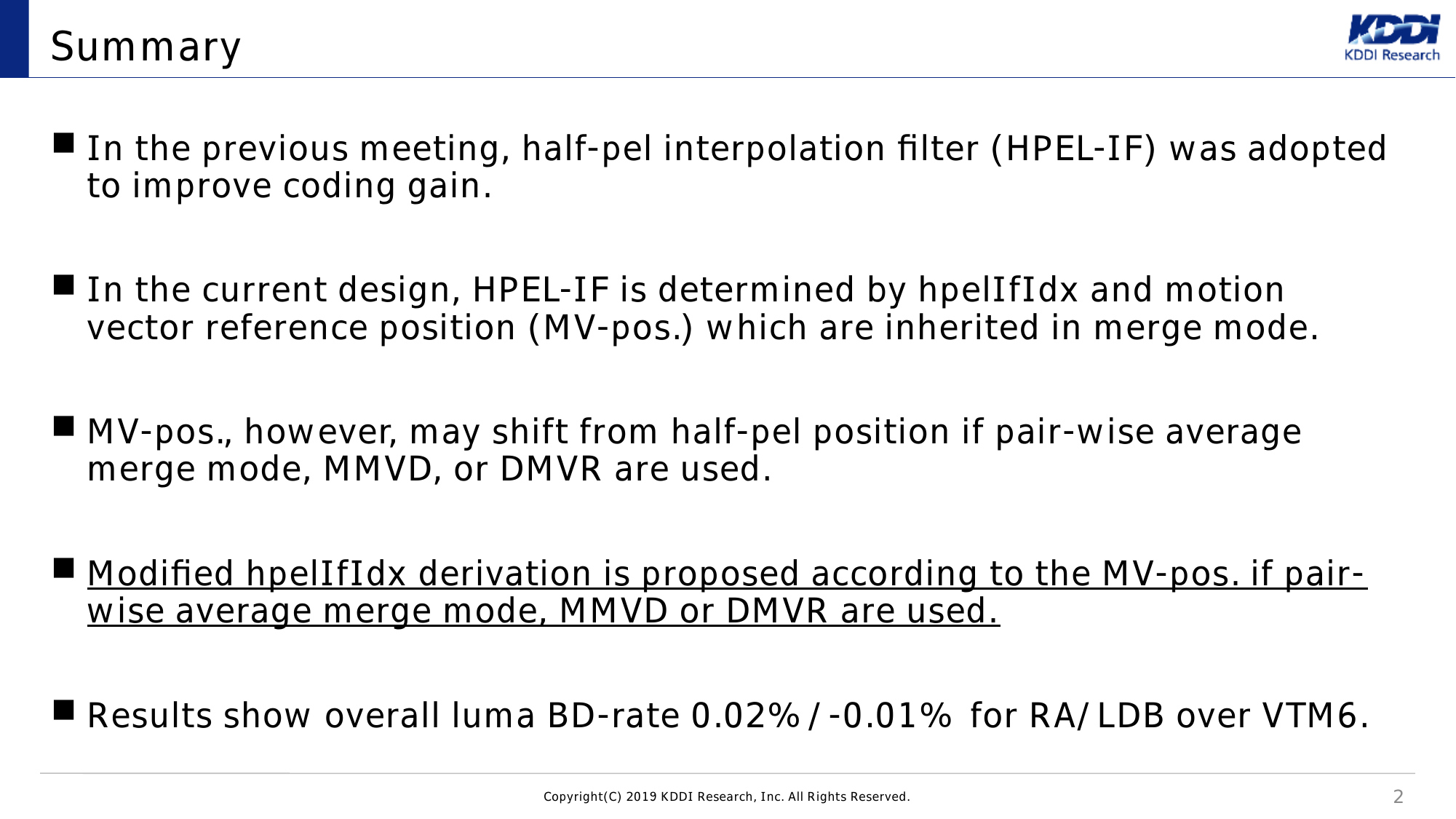

# Summary
In the previous meeting, half-pel interpolation filter (HPEL-IF) was adopted to improve coding gain.

In the current design, HPEL-IF is determined by hpelIfIdx and motion vector reference position (MV-pos.) which are inherited in merge mode.

MV-pos., however, may shift from half-pel position if pair-wise average merge mode, MMVD, or DMVR are used.

Modified hpelIfIdx derivation is proposed according to the MV-pos. if pair-wise average merge mode, MMVD or DMVR are used.

Results show overall luma BD-rate 0.02%/-0.01% for RA/LDB over VTM6.

2